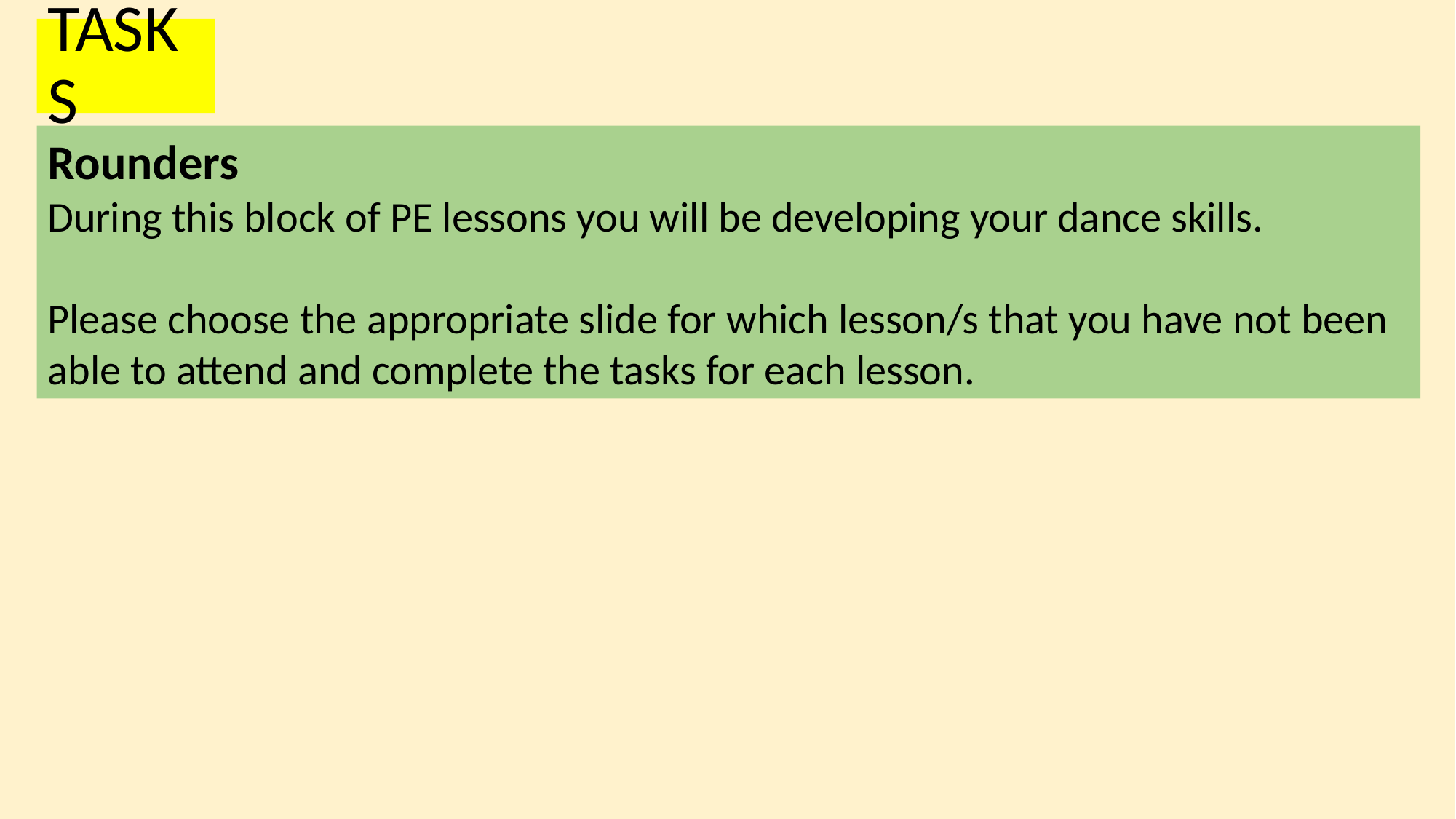

# TASKS
Rounders
During this block of PE lessons you will be developing your dance skills.

Please choose the appropriate slide for which lesson/s that you have not been able to attend and complete the tasks for each lesson.